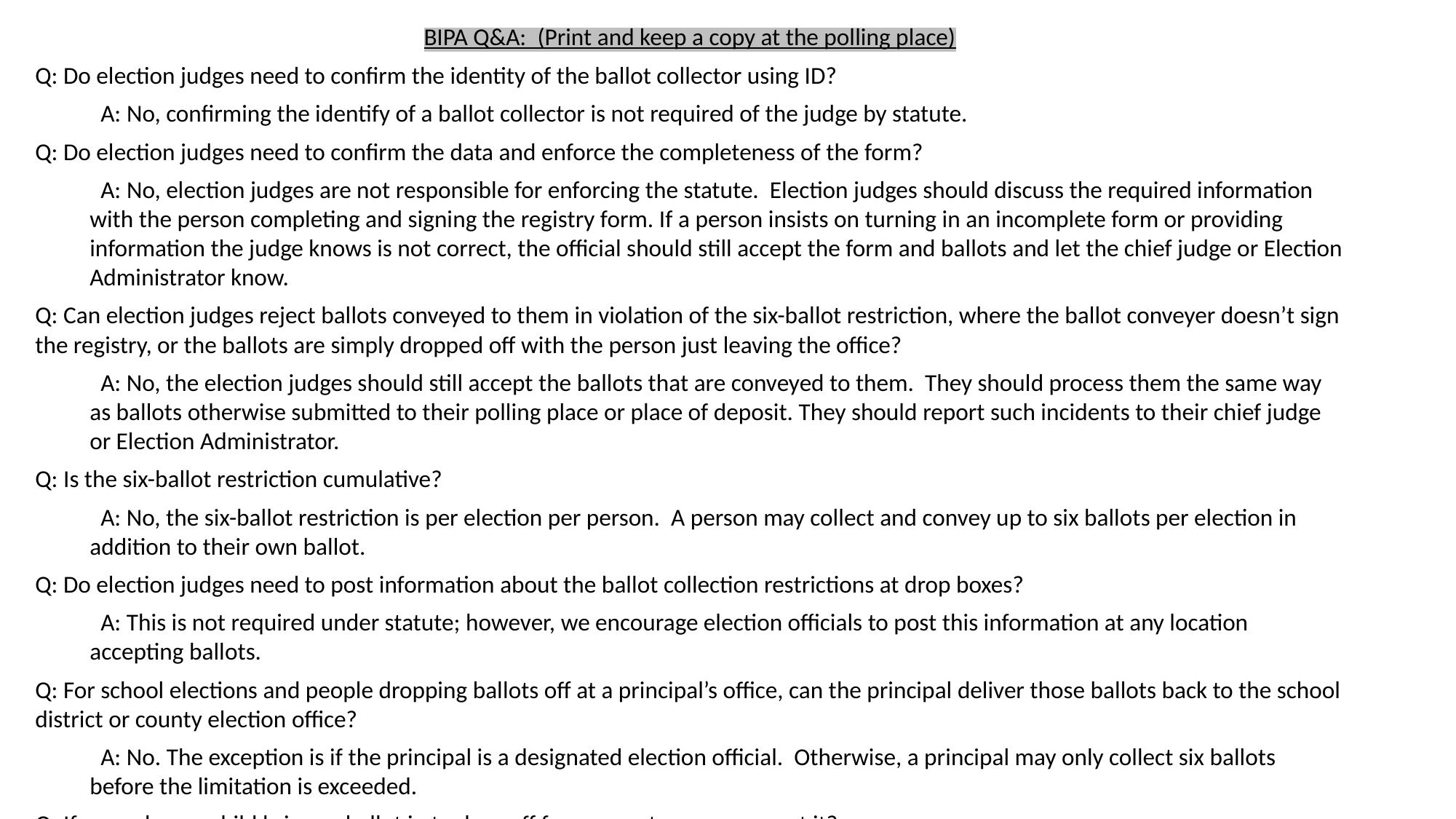

BIPA Q&A:  (Print and keep a copy at the polling place)
Q: Do election judges need to confirm the identity of the ballot collector using ID?
  A: No, confirming the identify of a ballot collector is not required of the judge by statute.
Q: Do election judges need to confirm the data and enforce the completeness of the form?
  A: No, election judges are not responsible for enforcing the statute.  Election judges should discuss the required information with the person completing and signing the registry form. If a person insists on turning in an incomplete form or providing information the judge knows is not correct, the official should still accept the form and ballots and let the chief judge or Election Administrator know.
Q: Can election judges reject ballots conveyed to them in violation of the six-ballot restriction, where the ballot conveyer doesn’t sign the registry, or the ballots are simply dropped off with the person just leaving the office?
  A: No, the election judges should still accept the ballots that are conveyed to them.  They should process them the same way as ballots otherwise submitted to their polling place or place of deposit. They should report such incidents to their chief judge or Election Administrator.
Q: Is the six-ballot restriction cumulative?
  A: No, the six-ballot restriction is per election per person.  A person may collect and convey up to six ballots per election in addition to their own ballot.
Q: Do election judges need to post information about the ballot collection restrictions at drop boxes?
  A: This is not required under statute; however, we encourage election officials to post this information at any location accepting ballots.
Q: For school elections and people dropping ballots off at a principal’s office, can the principal deliver those ballots back to the school district or county election office?
  A: No. The exception is if the principal is a designated election official.  Otherwise, a principal may only collect six ballots before the limitation is exceeded.
Q: If an underage child brings a ballot in to drop off for a parent, can we accept it?
  A: Yes, a child is a relative and the statute states a relative can drop off a ballot.